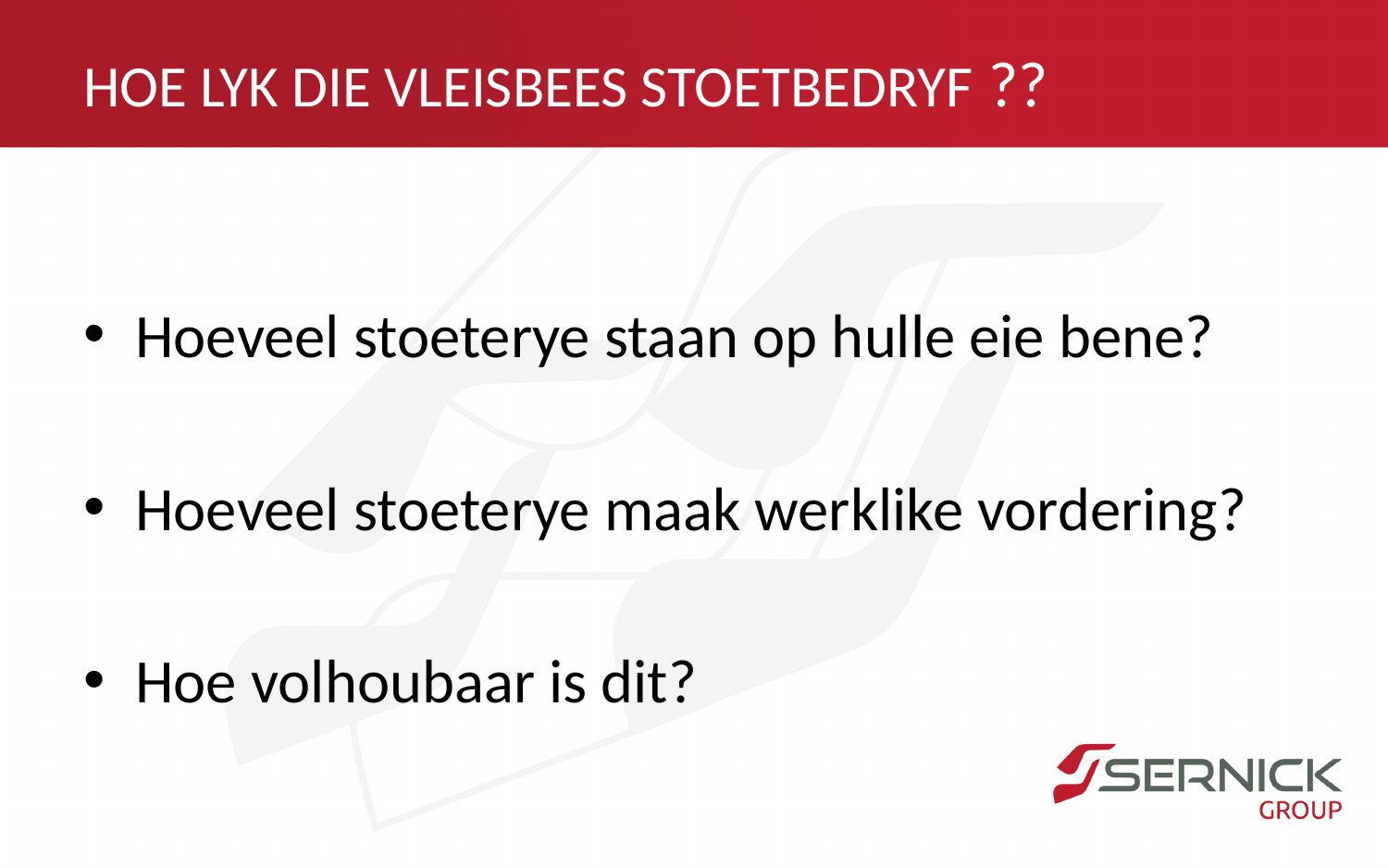

# HOE LYK DIE VLEISBEES STOETBEDRYF ??

Hoeveel stoeterye staan op hulle eie bene?

Hoeveel stoeterye maak werklike vordering?

Hoe volhoubaar is dit?